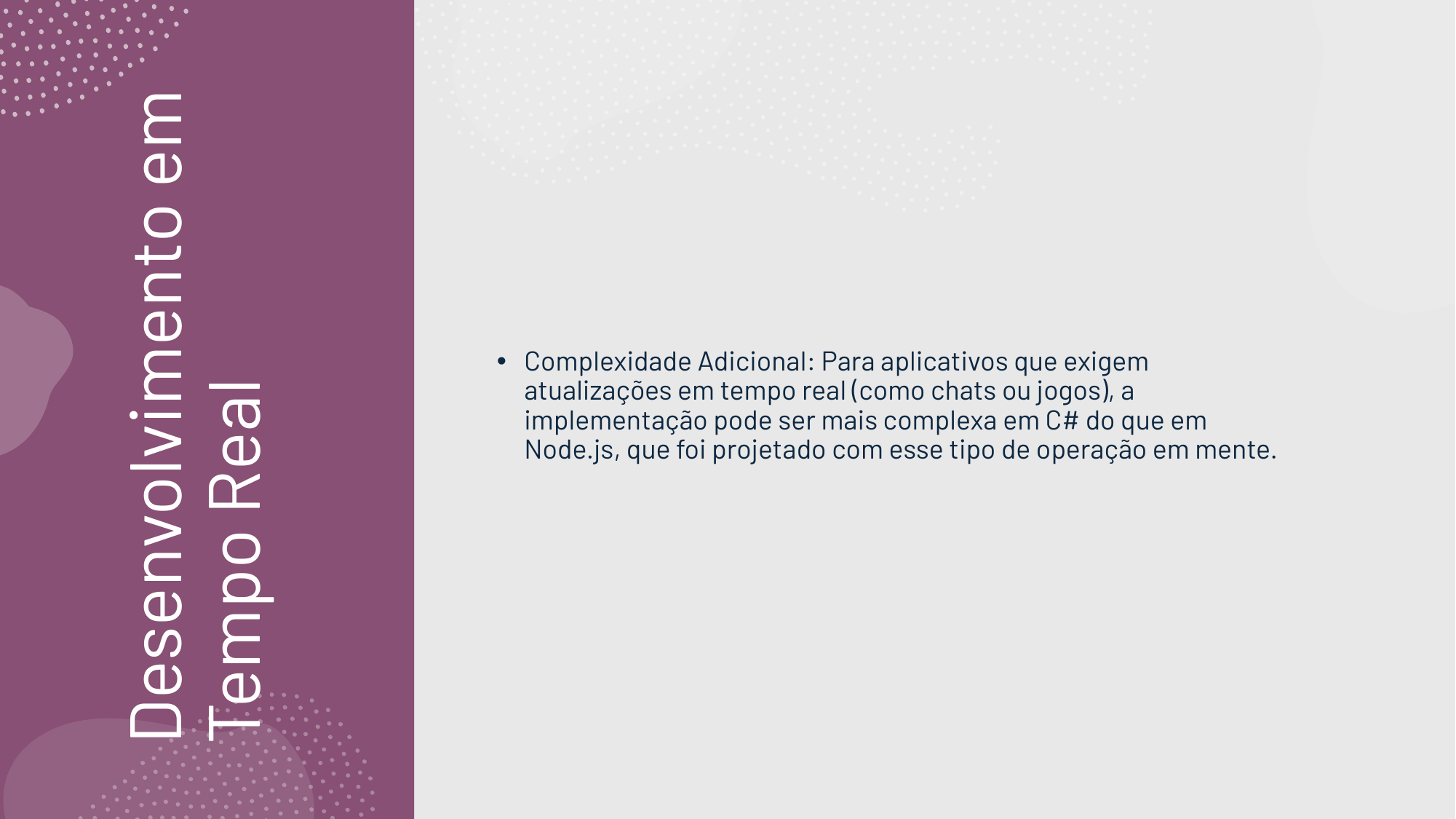

Complexidade Adicional: Para aplicativos que exigem atualizações em tempo real (como chats ou jogos), a implementação pode ser mais complexa em C# do que em Node.js, que foi projetado com esse tipo de operação em mente.
# Desenvolvimento em Tempo Real